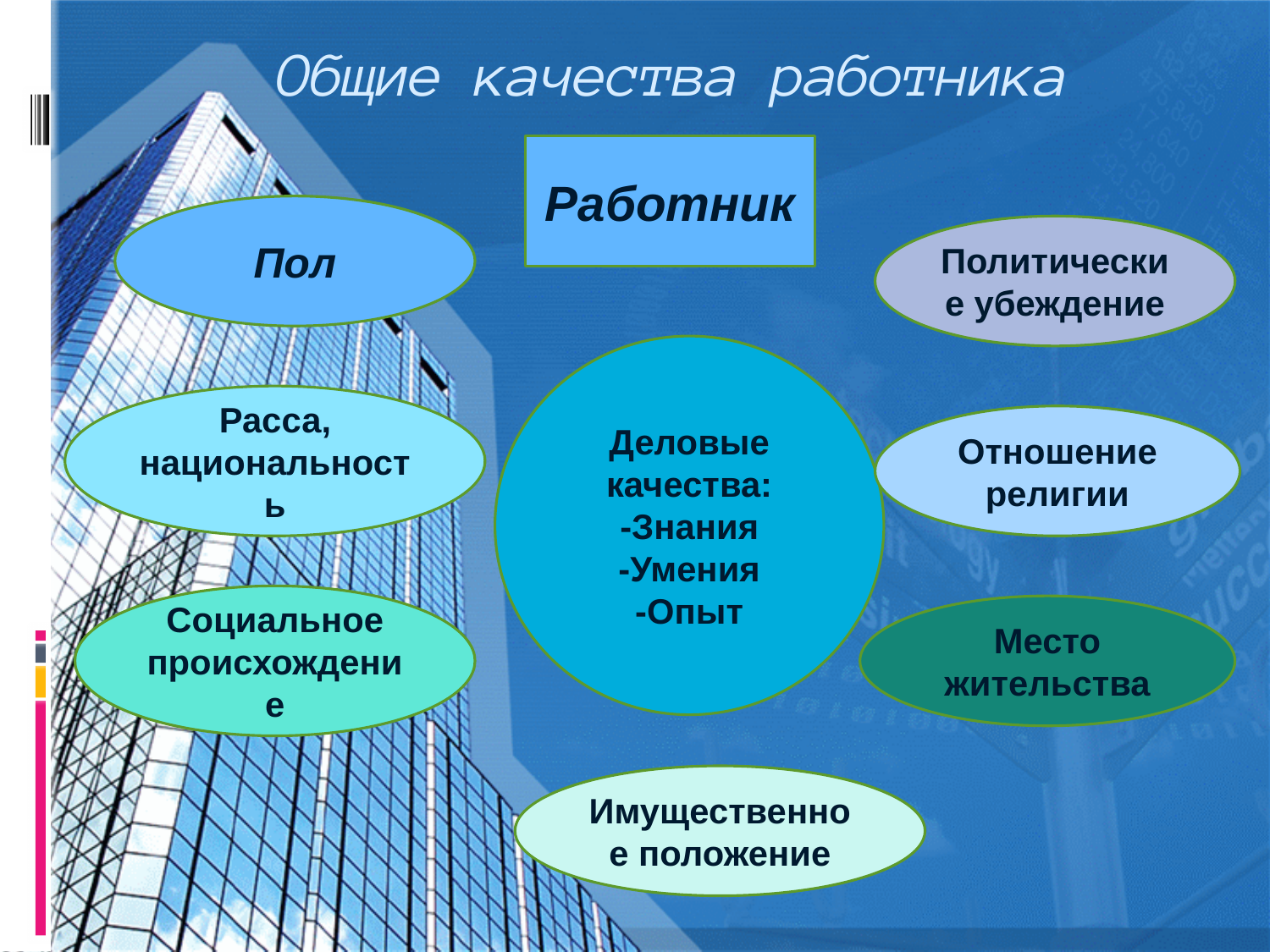

# Общие качества работника
Работник
Пол
Политические убеждение
Деловые качества:
-Знания
-Умения
-Опыт
Расса,
национальность
Отношение религии
Социальное происхождение
Место жительства
Имущественное положение